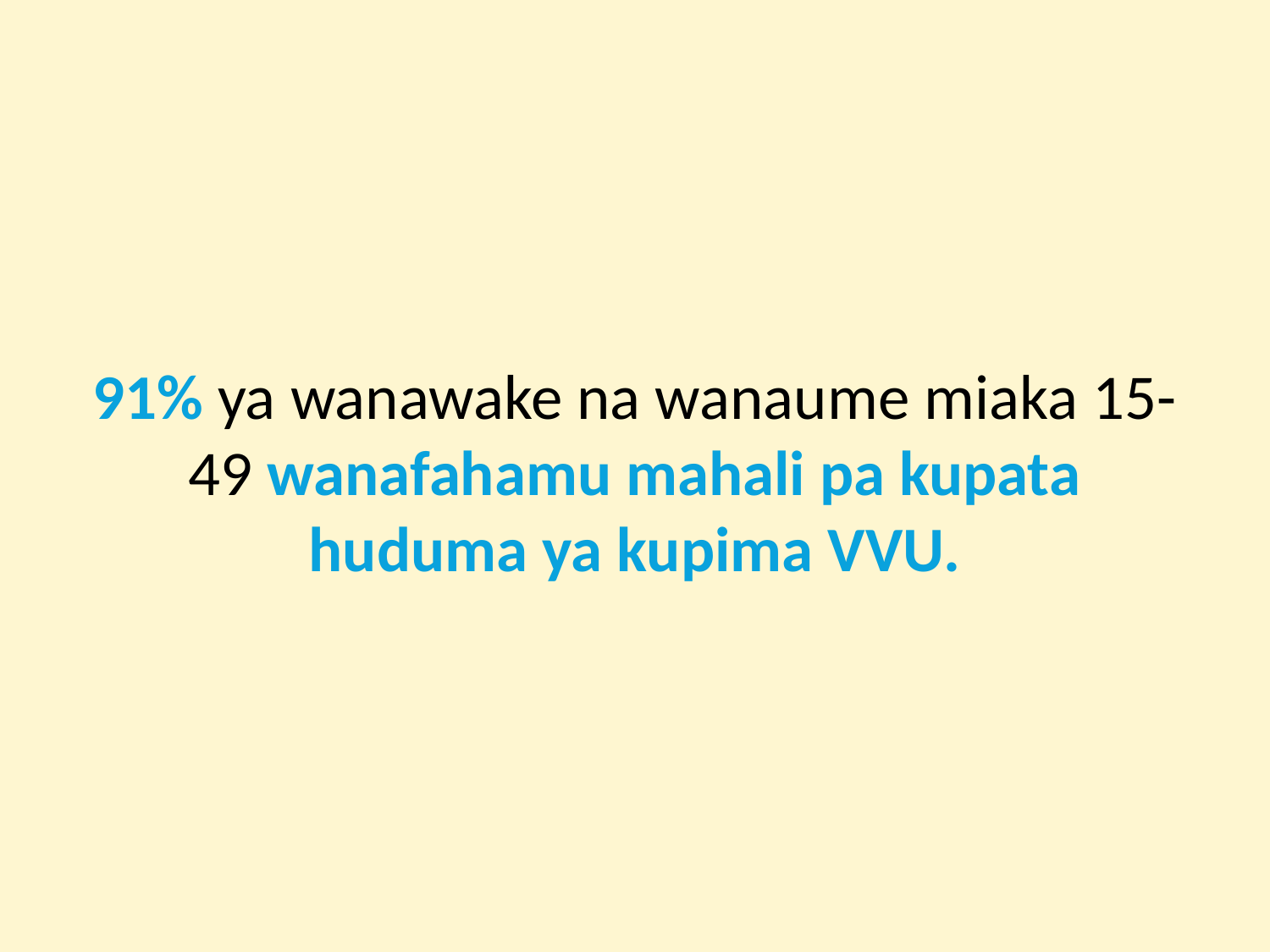

91% ya wanawake na wanaume miaka 15-49 wanafahamu mahali pa kupata huduma ya kupima VVU.